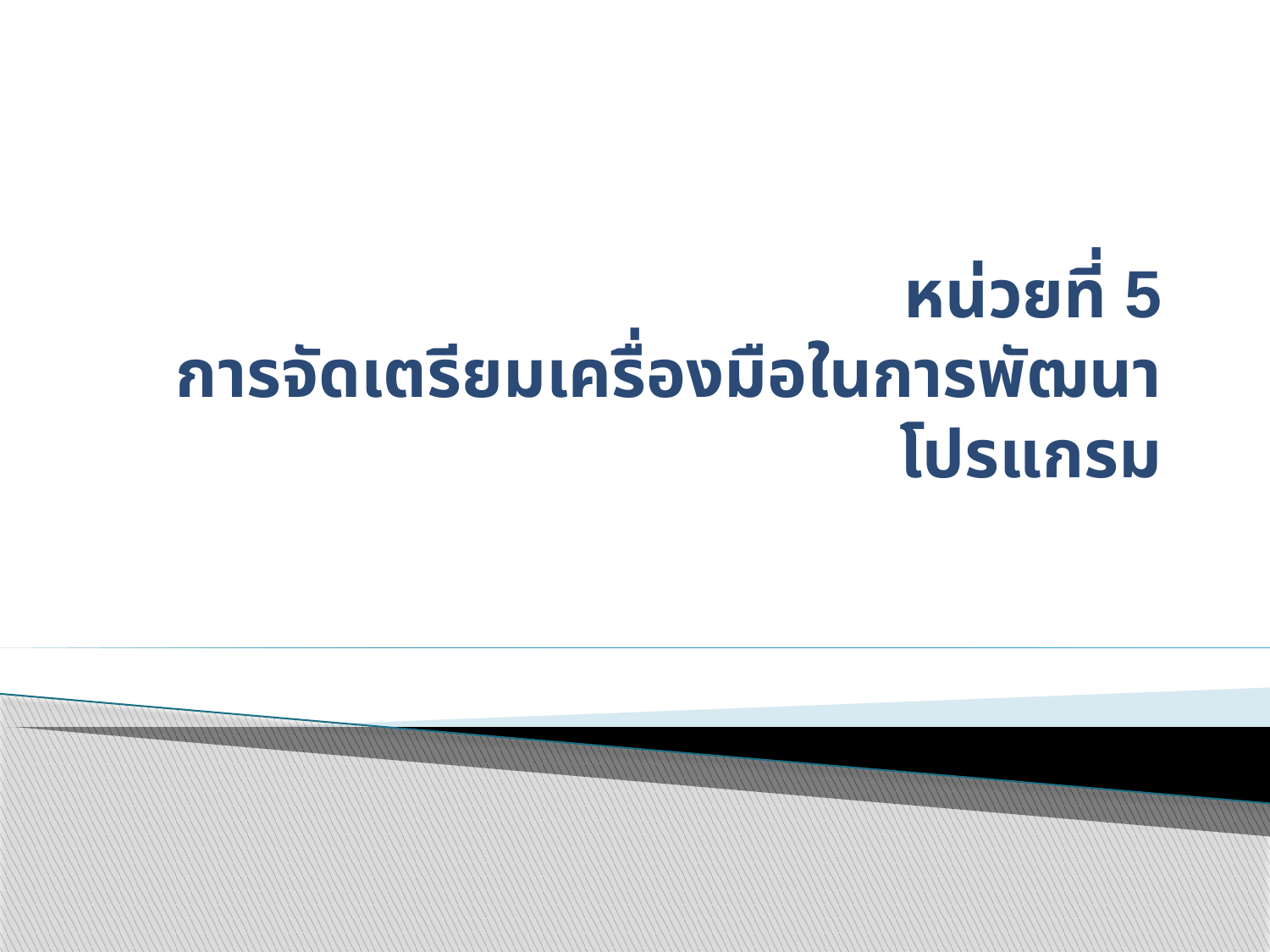

# หน่วยที่ 5 การจัดเตรียมเครื่องมือในการพัฒนาโปรแกรม